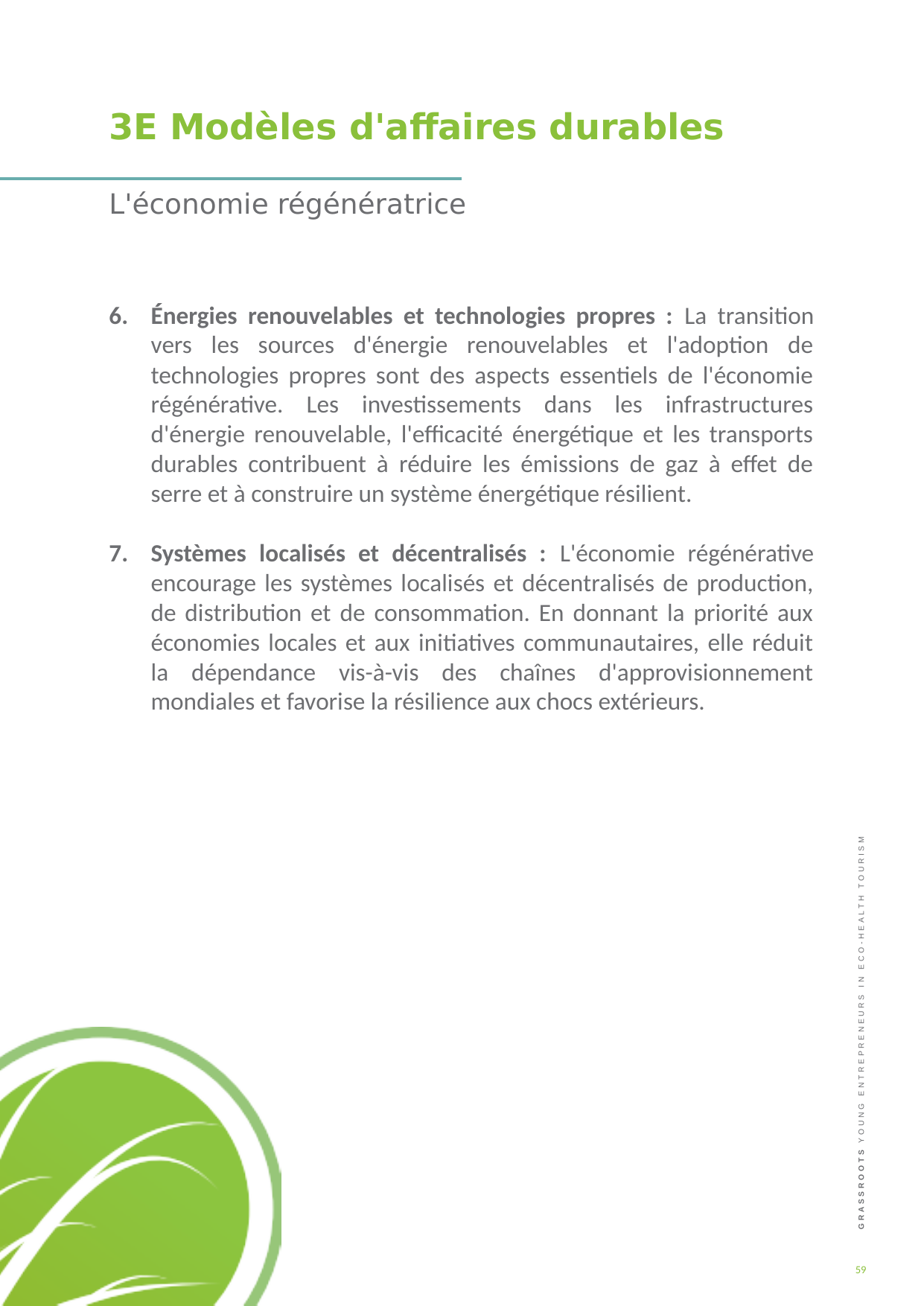

3E Modèles d'affaires durables
L'économie régénératrice
Énergies renouvelables et technologies propres : La transition vers les sources d'énergie renouvelables et l'adoption de technologies propres sont des aspects essentiels de l'économie régénérative. Les investissements dans les infrastructures d'énergie renouvelable, l'efficacité énergétique et les transports durables contribuent à réduire les émissions de gaz à effet de serre et à construire un système énergétique résilient.

Systèmes localisés et décentralisés : L'économie régénérative encourage les systèmes localisés et décentralisés de production, de distribution et de consommation. En donnant la priorité aux économies locales et aux initiatives communautaires, elle réduit la dépendance vis-à-vis des chaînes d'approvisionnement mondiales et favorise la résilience aux chocs extérieurs.

59